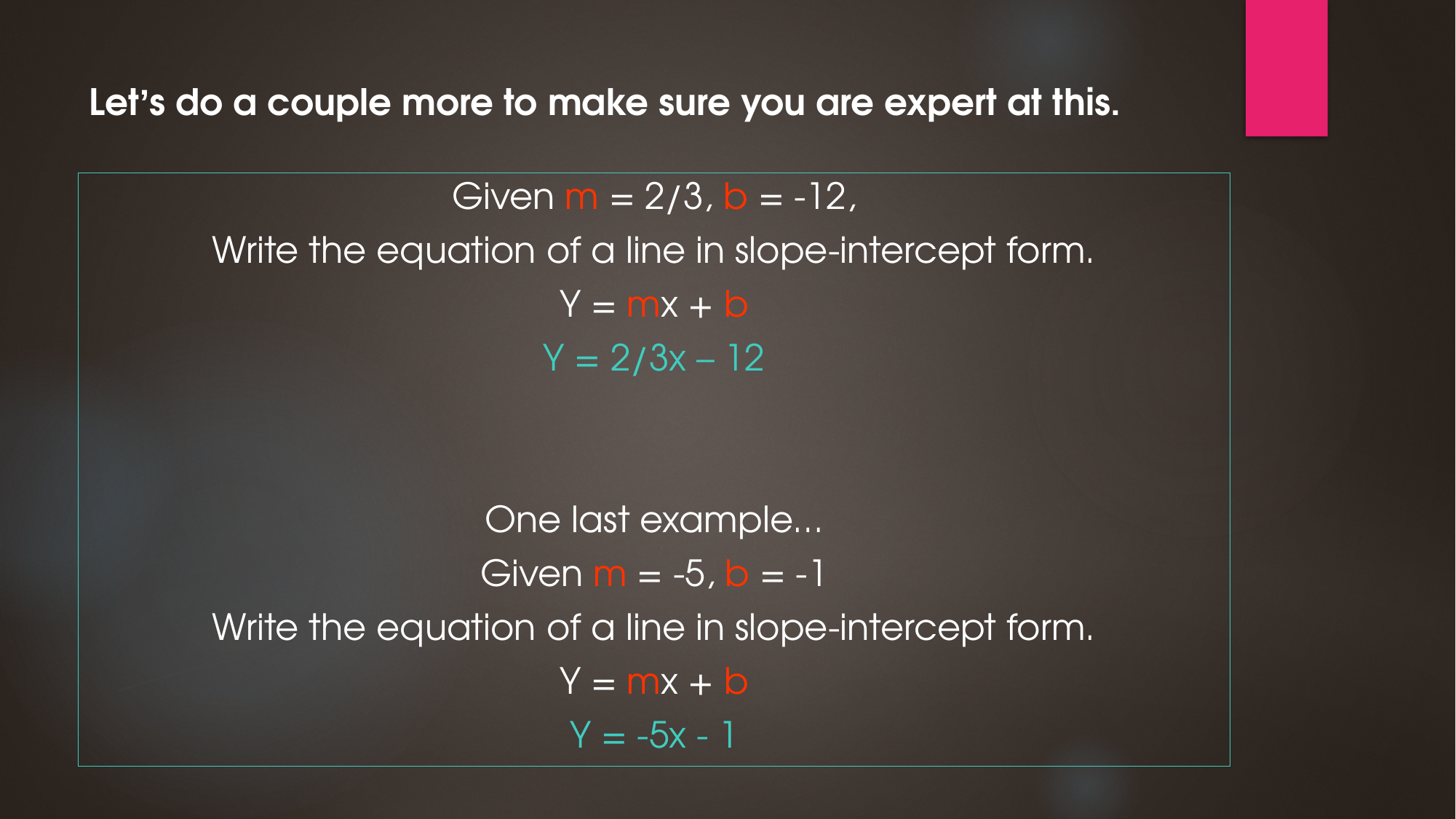

# Let’s do a couple more to make sure you are expert at this.
Given m = 2/3, b = -12,
Write the equation of a line in slope-intercept form.
Y = mx + b
Y = 2/3x – 12

One last example…
Given m = -5, b = -1
Write the equation of a line in slope-intercept form.
Y = mx + b
Y = -5x - 1